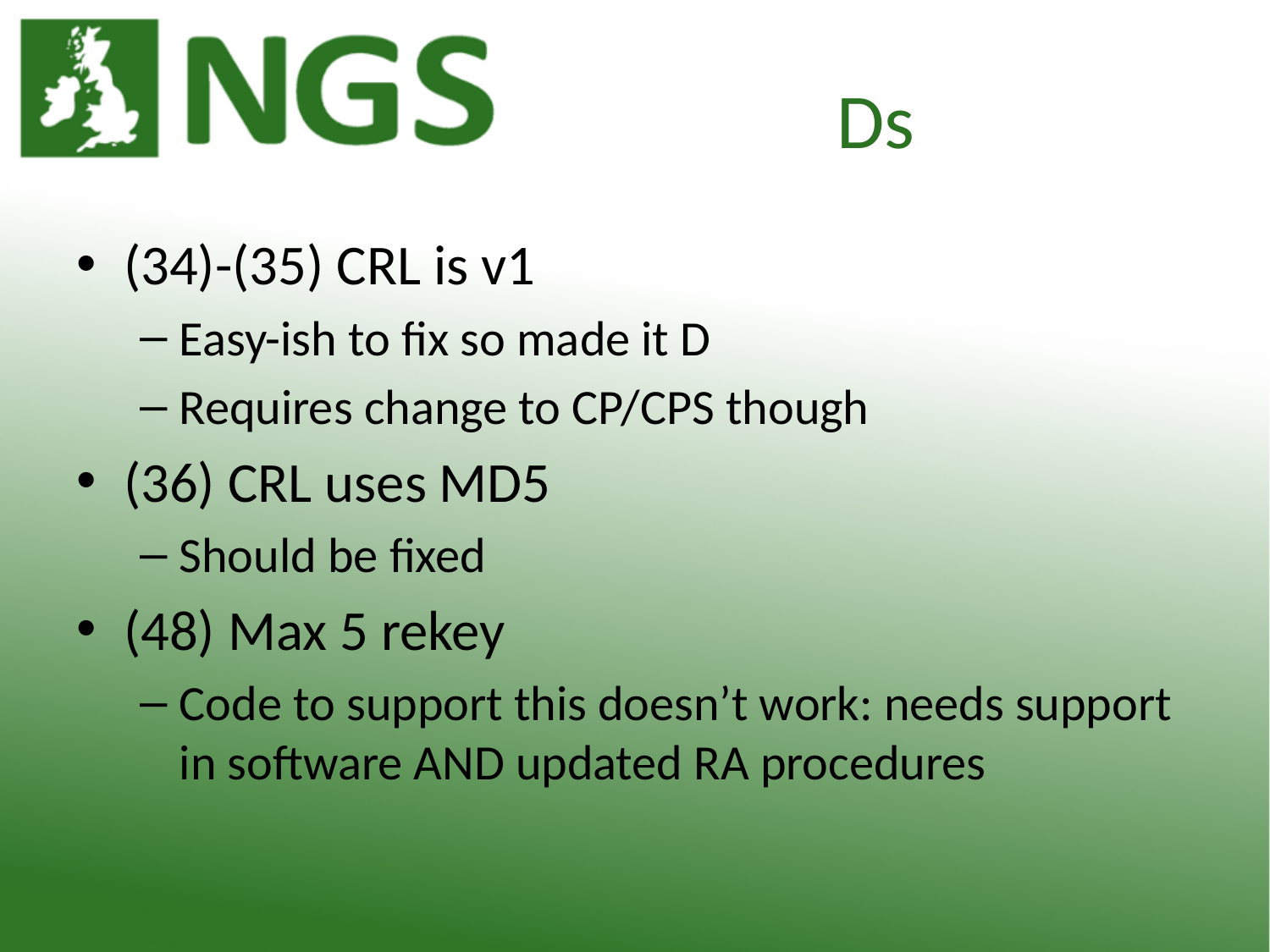

# Ds
(34)-(35) CRL is v1
Easy-ish to fix so made it D
Requires change to CP/CPS though
(36) CRL uses MD5
Should be fixed
(48) Max 5 rekey
Code to support this doesn’t work: needs support in software AND updated RA procedures